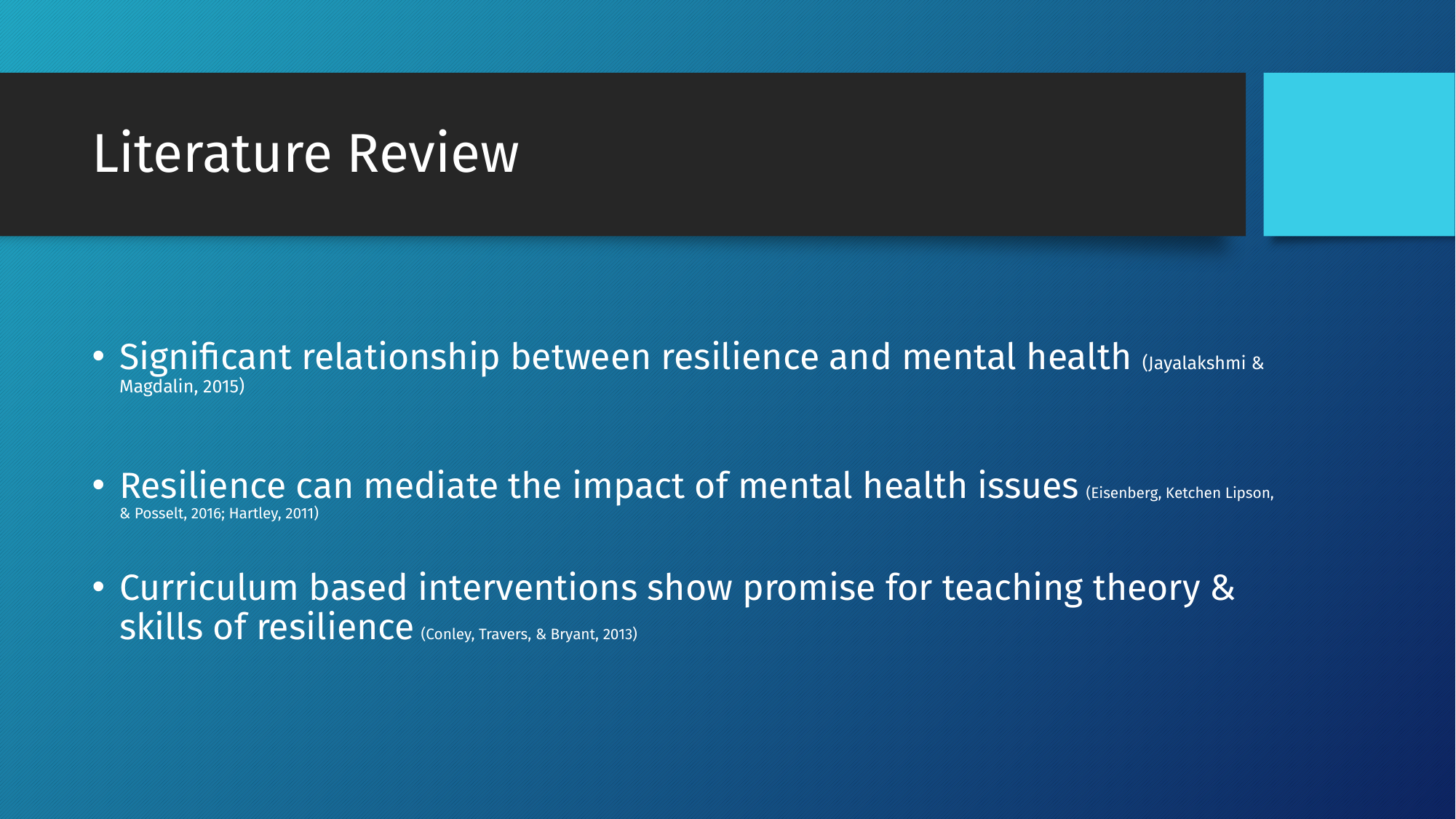

# Literature Review

Significant relationship between resilience and mental health (Jayalakshmi & Magdalin, 2015)

Resilience can mediate the impact of mental health issues (Eisenberg, Ketchen Lipson, & Posselt, 2016; Hartley, 2011)

Curriculum based interventions show promise for teaching theory & skills of resilience (Conley, Travers, & Bryant, 2013)